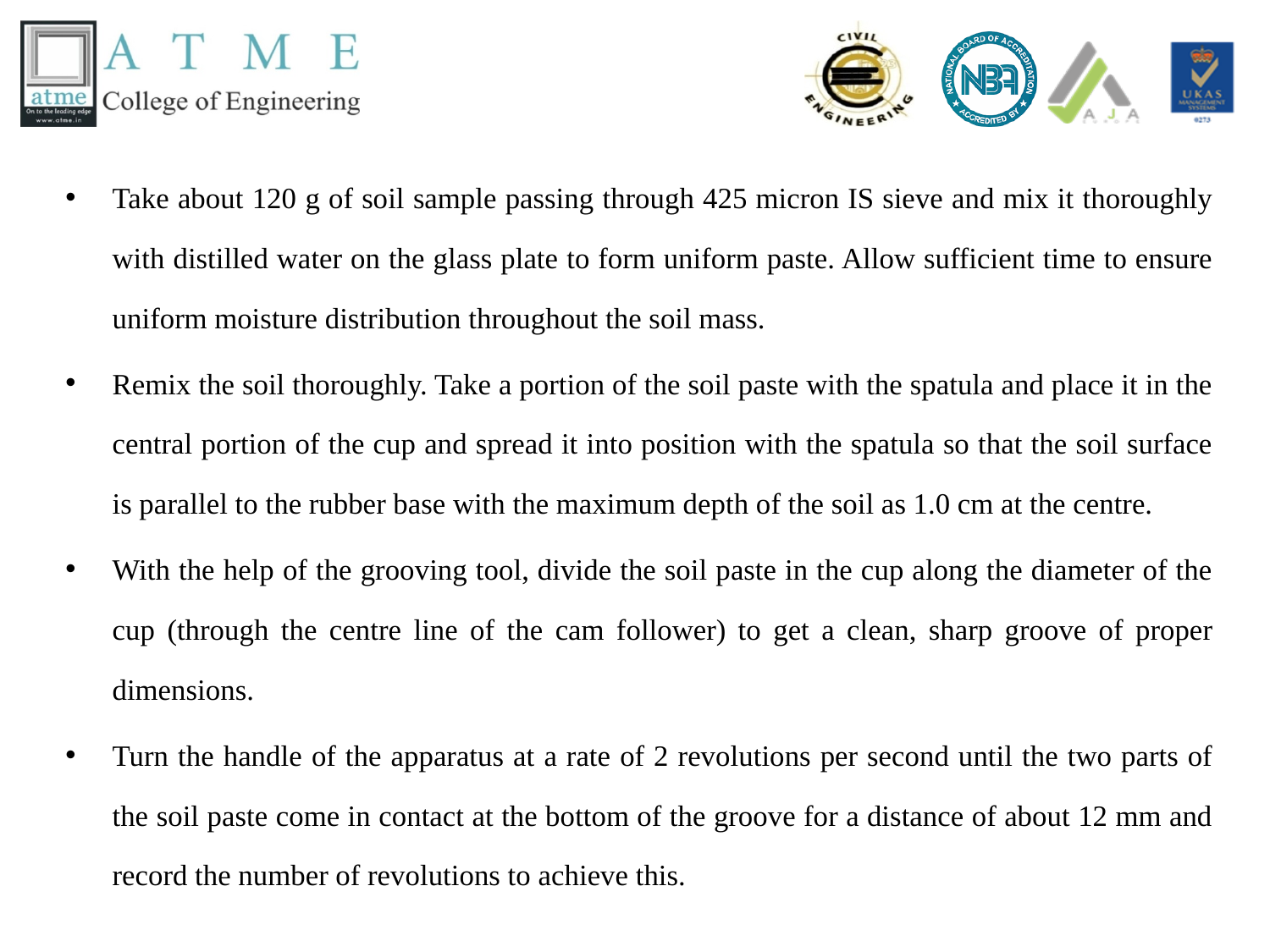

Take about 120 g of soil sample passing through 425 micron IS sieve and mix it thoroughly with distilled water on the glass plate to form uniform paste. Allow sufficient time to ensure uniform moisture distribution throughout the soil mass.
Remix the soil thoroughly. Take a portion of the soil paste with the spatula and place it in the central portion of the cup and spread it into position with the spatula so that the soil surface is parallel to the rubber base with the maximum depth of the soil as 1.0 cm at the centre.
With the help of the grooving tool, divide the soil paste in the cup along the diameter of the cup (through the centre line of the cam follower) to get a clean, sharp groove of proper dimensions.
Turn the handle of the apparatus at a rate of 2 revolutions per second until the two parts of the soil paste come in contact at the bottom of the groove for a distance of about 12 mm and record the number of revolutions to achieve this.